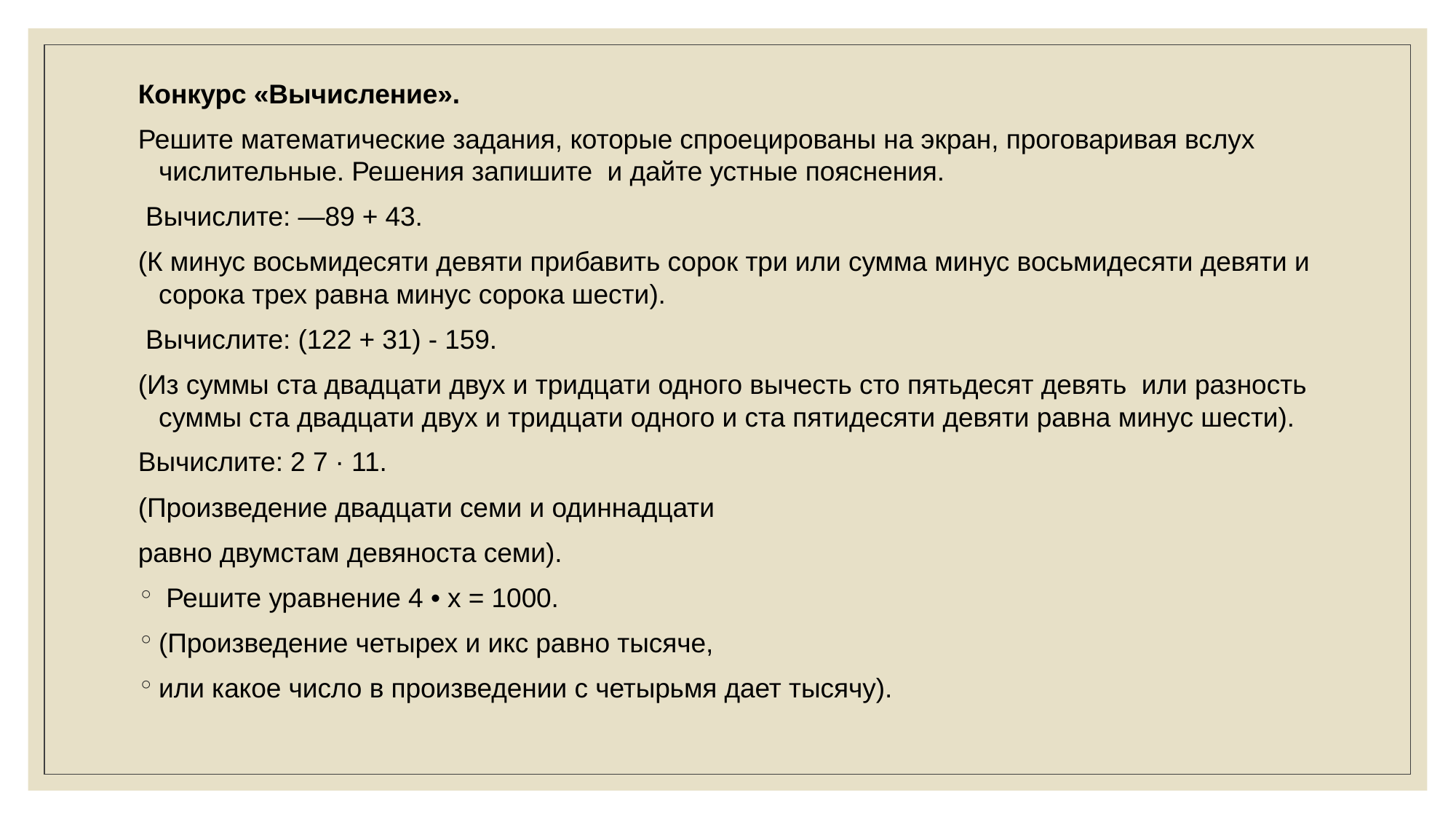

Конкурс «Вычисление».
Решите математические задания, которые спроецированы на экран, проговаривая вслух числительные. Решения запишите  и дайте устные пояснения.
 Вычислите: —89 + 43.
(К минус восьмидесяти девяти прибавить сорок три или сумма минус восьмидесяти девяти и сорока трех равна минус сорока шести).
 Вычислите: (122 + 31) - 159.
(Из суммы ста двадцати двух и тридцати одного вычесть сто пятьдесят девять  или разность суммы ста двадцати двух и тридцати одного и ста пятидесяти девяти равна минус шести).
Вычислите: 2 7 · 11.
(Произведение двадцати семи и одиннадцати
равно двумстам девяноста семи).
 Решите уравнение 4 • х = 1000.
(Произведение четырех и икс равно тысяче,
или какое число в произведении с четырьмя дает тысячу).